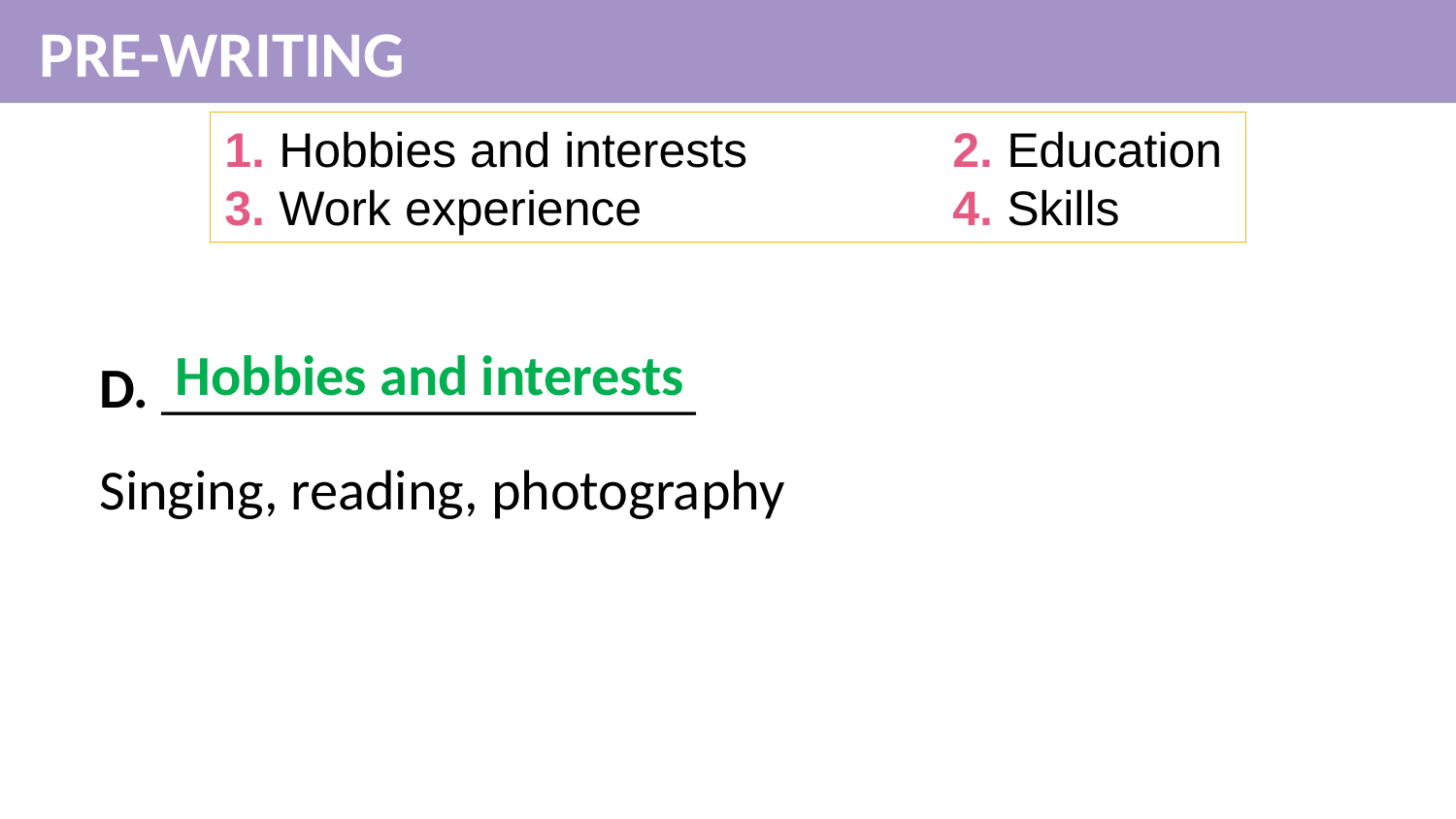

Pre-writing
1. Hobbies and interests		2. Education
3. Work experience			4. Skills
D. ___________________
Singing, reading, photography
Hobbies and interests